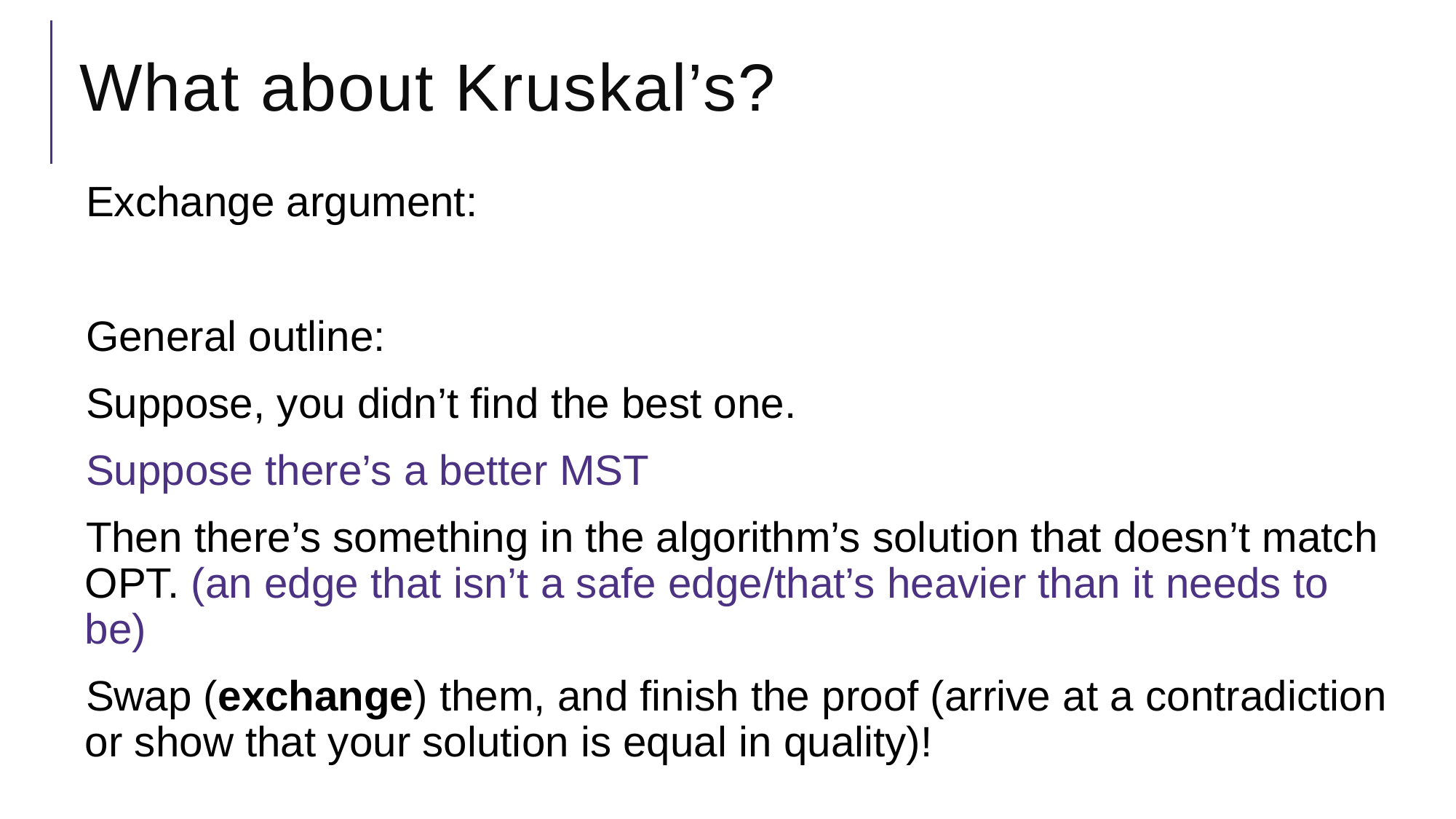

# What about Kruskal’s?
Exchange argument:

General outline:
Suppose, you didn’t find the best one.
Suppose there’s a better MST
Then there’s something in the algorithm’s solution that doesn’t match OPT. (an edge that isn’t a safe edge/that’s heavier than it needs to be)
Swap (exchange) them, and finish the proof (arrive at a contradiction or show that your solution is equal in quality)!